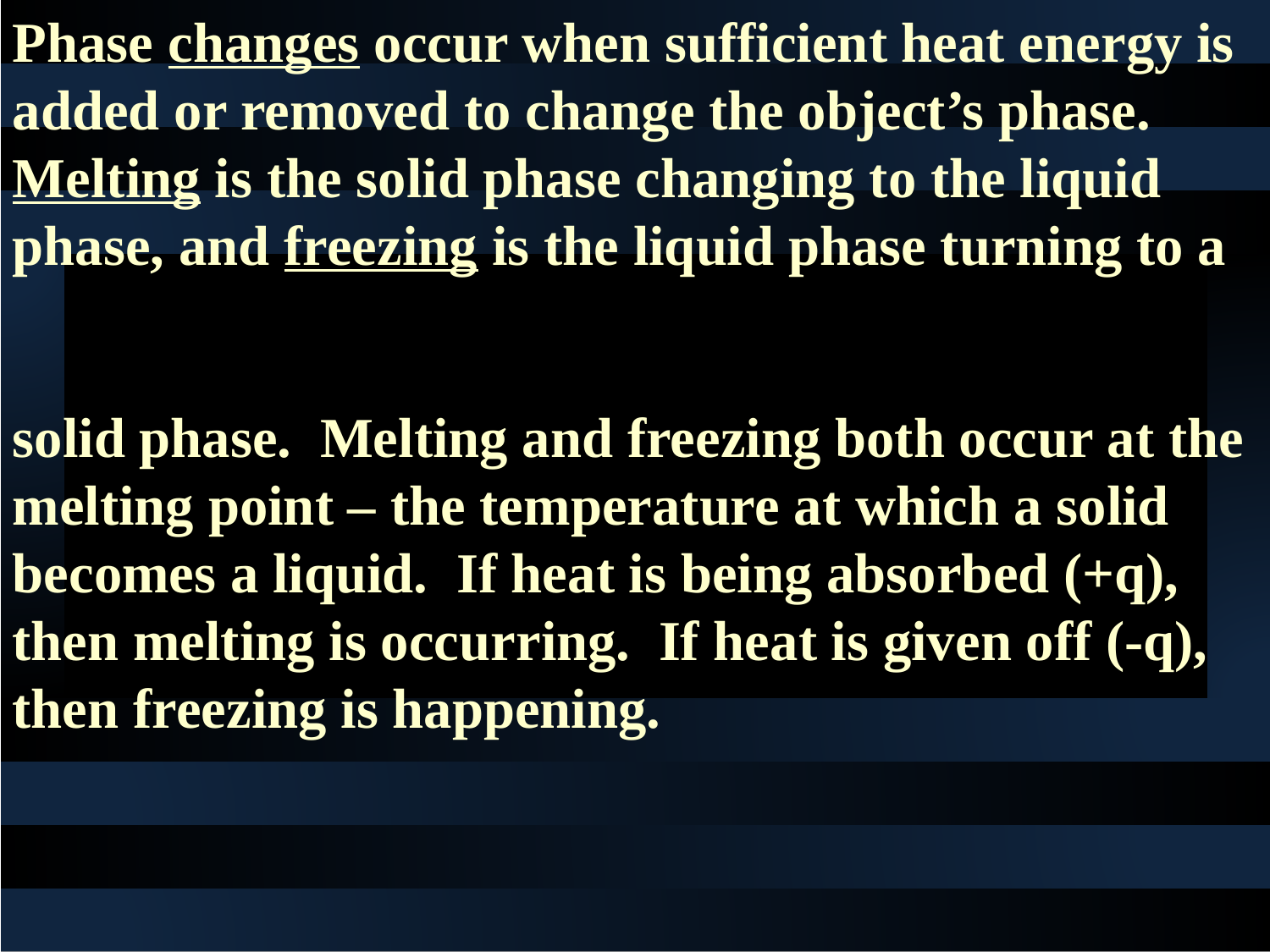

Phase changes occur when sufficient heat energy is added or removed to change the object’s phase.  Melting is the solid phase changing to the liquid phase, and freezing is the liquid phase turning to a

solid phase.  Melting and freezing both occur at the melting point – the temperature at which a solid becomes a liquid.  If heat is being absorbed (+q), then melting is occurring.  If heat is given off (-q), then freezing is happening.